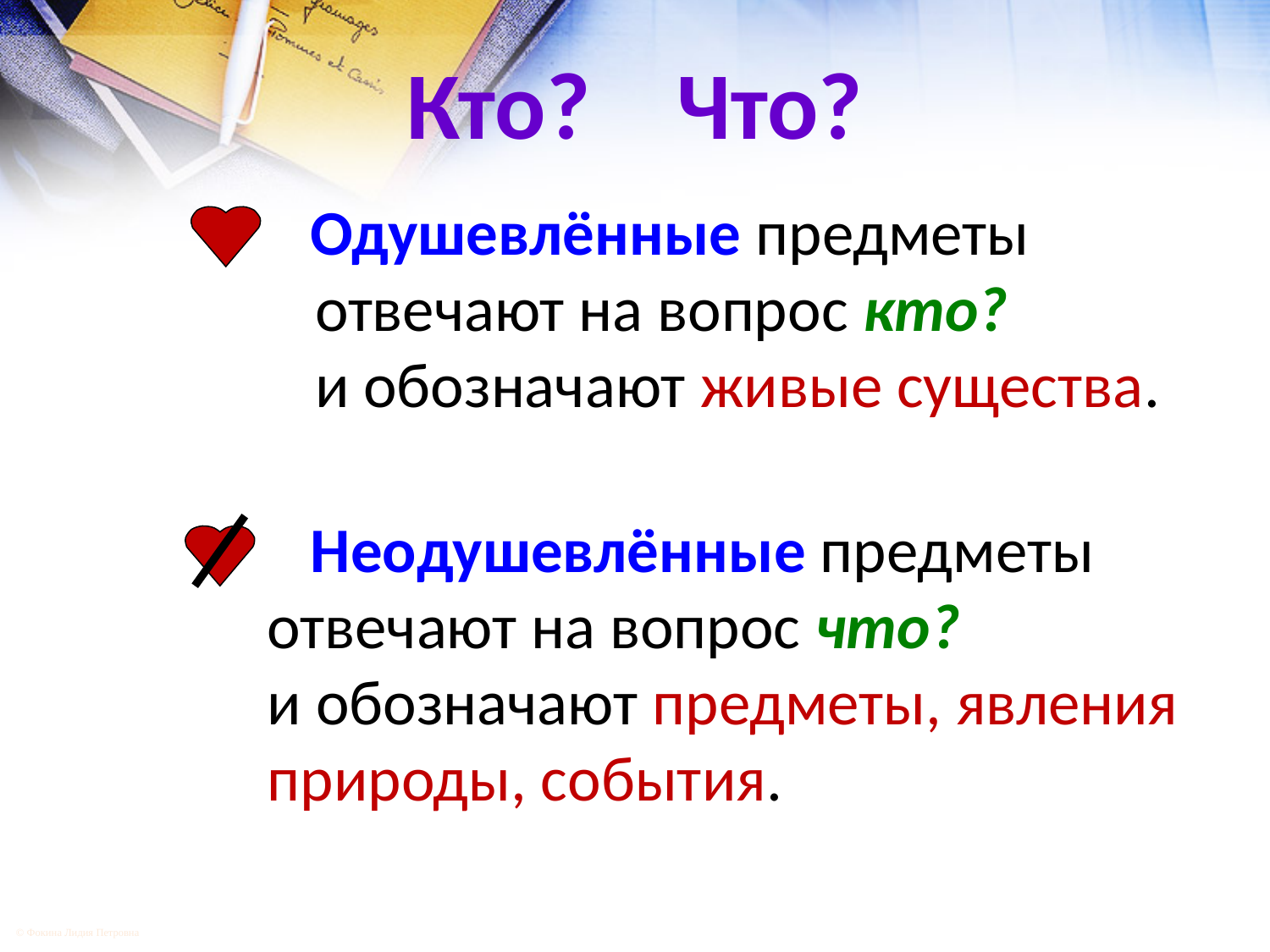

# Кто?    Что?
   Одушевлённые предметы отвечают на вопрос кто?
и обозначают живые существа.
   Неодушевлённые предметы   отвечают на вопрос что?
и обозначают предметы, явления природы, события.